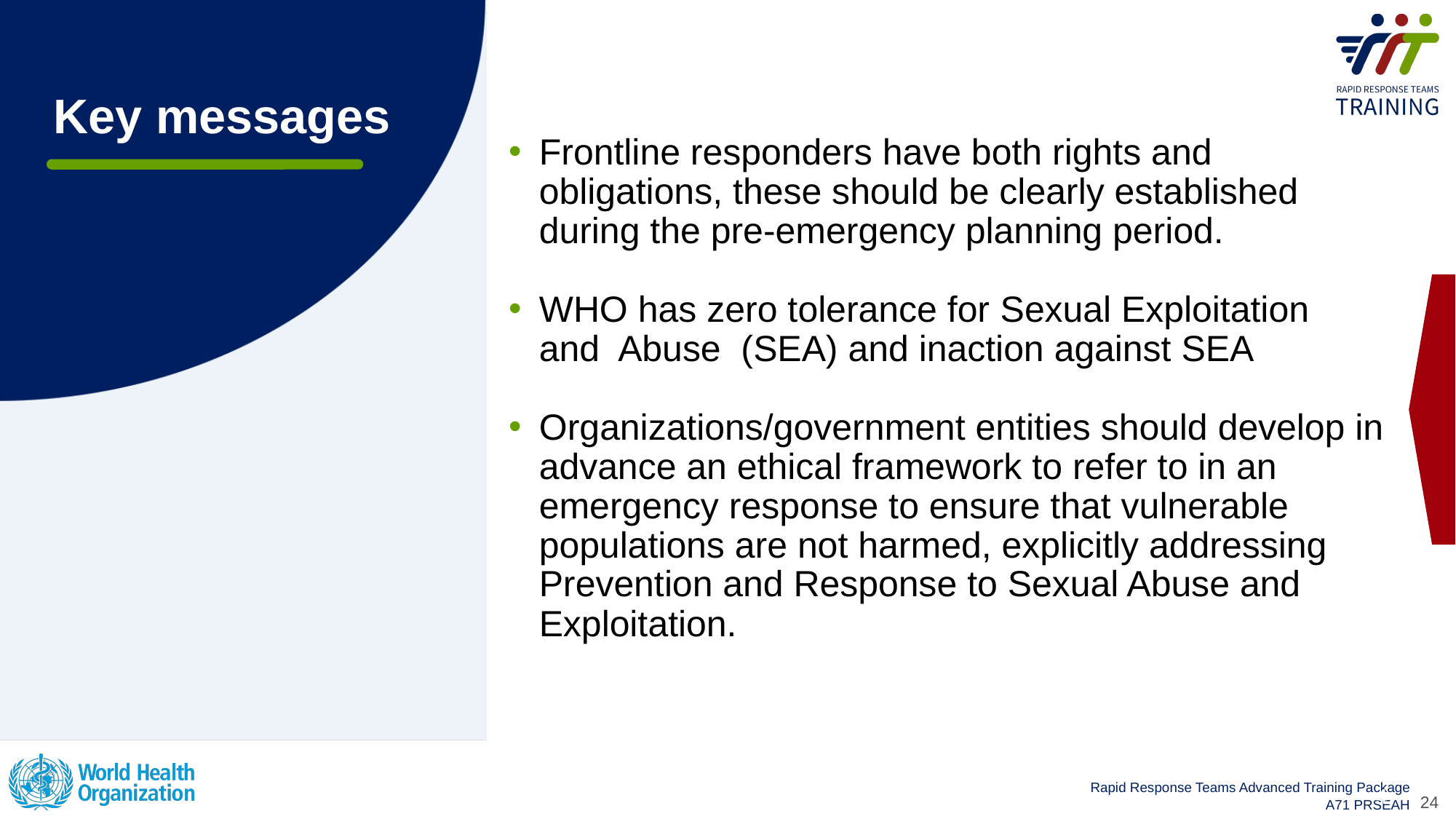

Frontline responders have both rights and obligations, these should be clearly established during the pre-emergency planning period.

WHO has zero tolerance for Sexual Exploitation  and  Abuse  (SEA) and inaction against SEA

Organizations/government entities should develop in advance an ethical framework to refer to in an emergency response to ensure that vulnerable populations are not harmed, explicitly addressing Prevention and Response to Sexual Abuse and Exploitation.
24